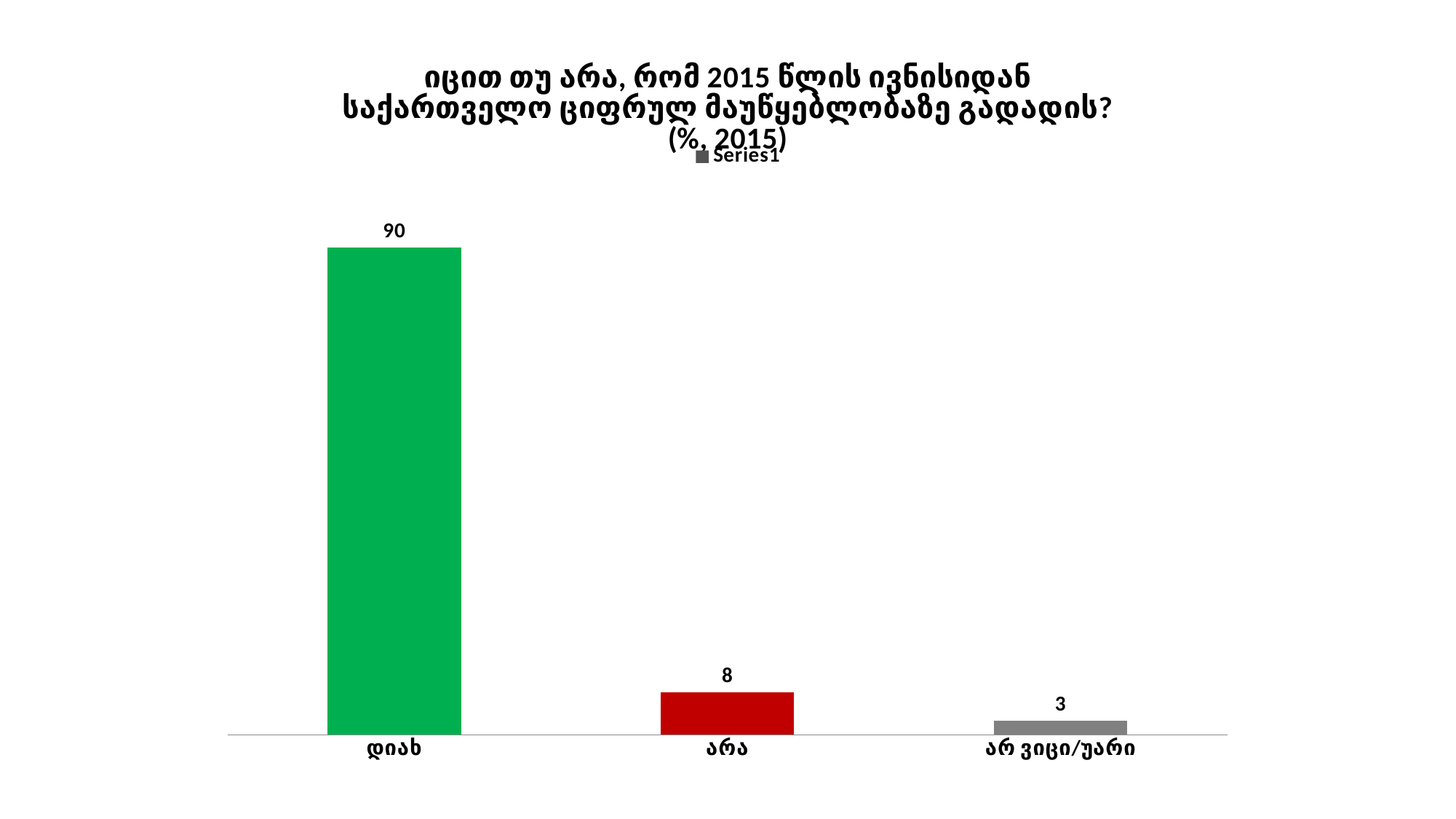

### Chart: იცით თუ არა, რომ 2015 წლის ივნისიდან საქართველო ციფრულ მაუწყებლობაზე გადადის? (%, 2015)

| Category |  |
|---|---|
| დიახ | 89.56025010179629 |
| არა | 7.822943311631891 |
| არ ვიცი/უარი | 2.616806586571824 |